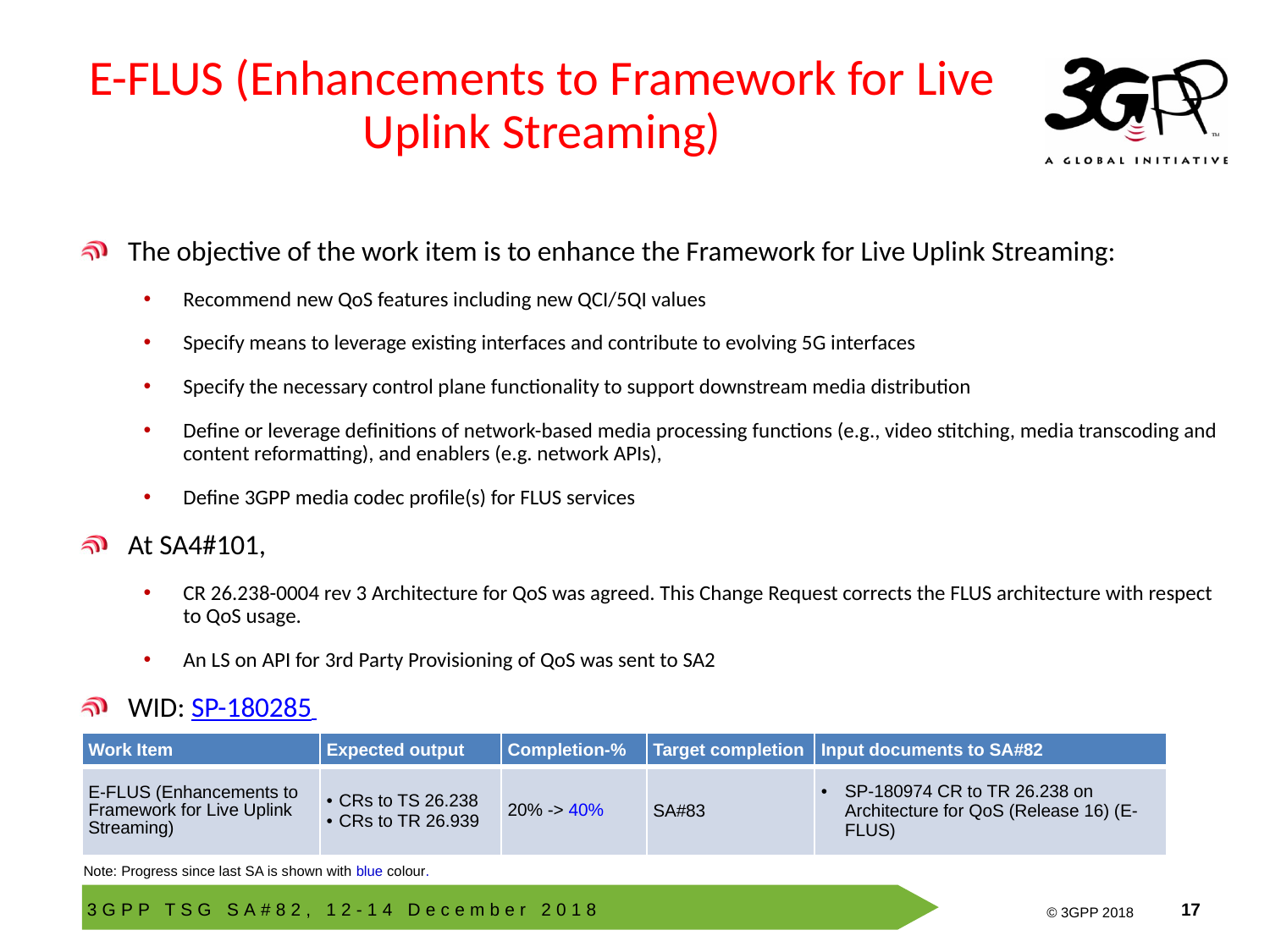

# E-FLUS (Enhancements to Framework for Live Uplink Streaming)
The objective of the work item is to enhance the Framework for Live Uplink Streaming:
Recommend new QoS features including new QCI/5QI values
Specify means to leverage existing interfaces and contribute to evolving 5G interfaces
Specify the necessary control plane functionality to support downstream media distribution
Define or leverage definitions of network-based media processing functions (e.g., video stitching, media transcoding and content reformatting), and enablers (e.g. network APIs),
Define 3GPP media codec profile(s) for FLUS services
At SA4#101,
CR 26.238-0004 rev 3 Architecture for QoS was agreed. This Change Request corrects the FLUS architecture with respect to QoS usage.
An LS on API for 3rd Party Provisioning of QoS was sent to SA2
WID: SP-180285

| Work Item | Expected output | Completion-% | Target completion | Input documents to SA#82 |
| --- | --- | --- | --- | --- |
| E-FLUS (Enhancements to Framework for Live Uplink Streaming) | CRs to TS 26.238 CRs to TR 26.939 | 20% -> 40% | SA#83 | SP-180974 CR to TR 26.238 on Architecture for QoS (Release 16) (E-FLUS) |
Note: Progress since last SA is shown with blue colour.